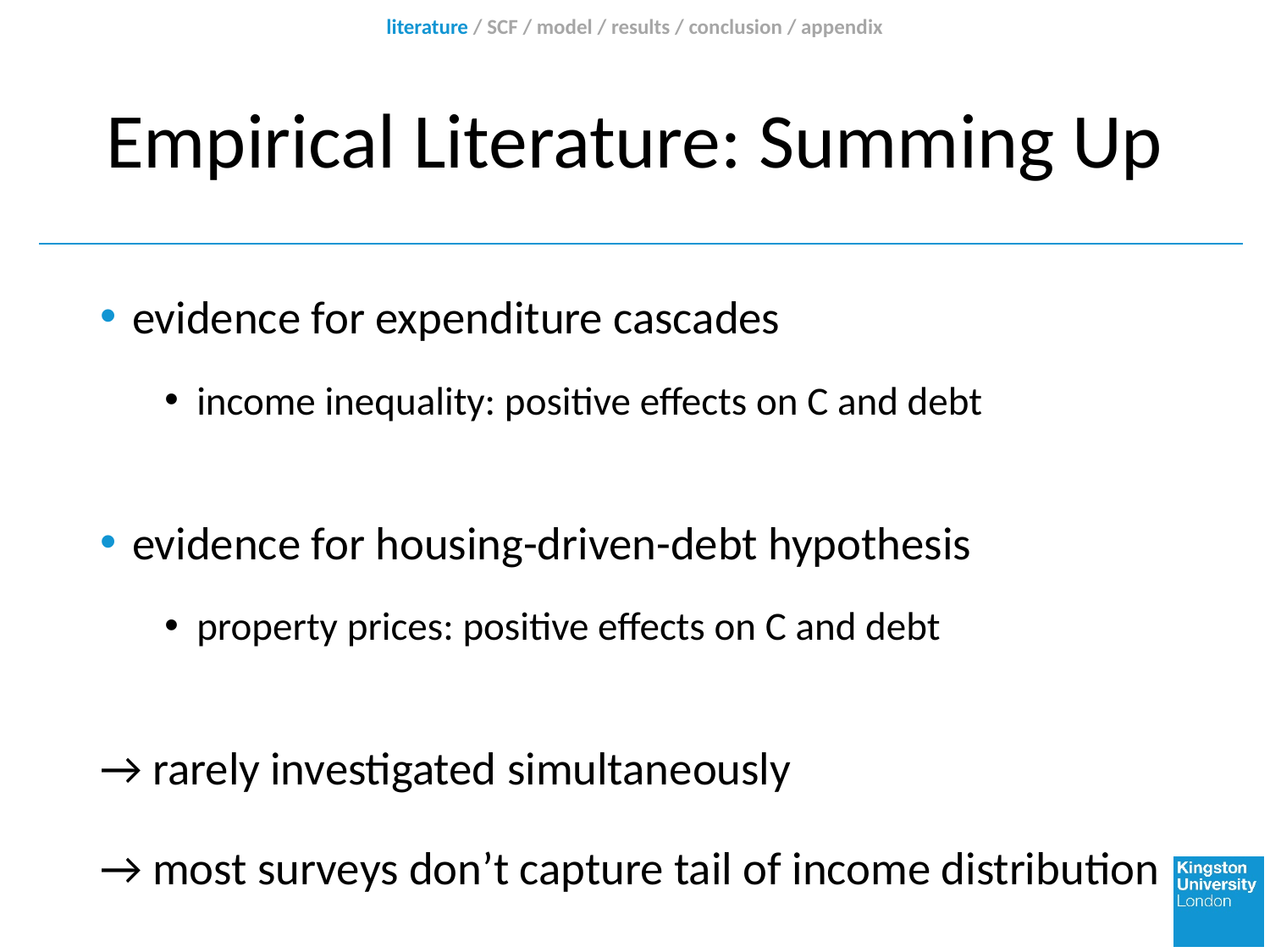

literature / SCF / model / results / conclusion / appendix
# Empirical Literature: Summing Up
evidence for expenditure cascades
income inequality: positive effects on C and debt

evidence for housing-driven-debt hypothesis
property prices: positive effects on C and debt

→ rarely investigated simultaneously
→ most surveys don’t capture tail of income distribution